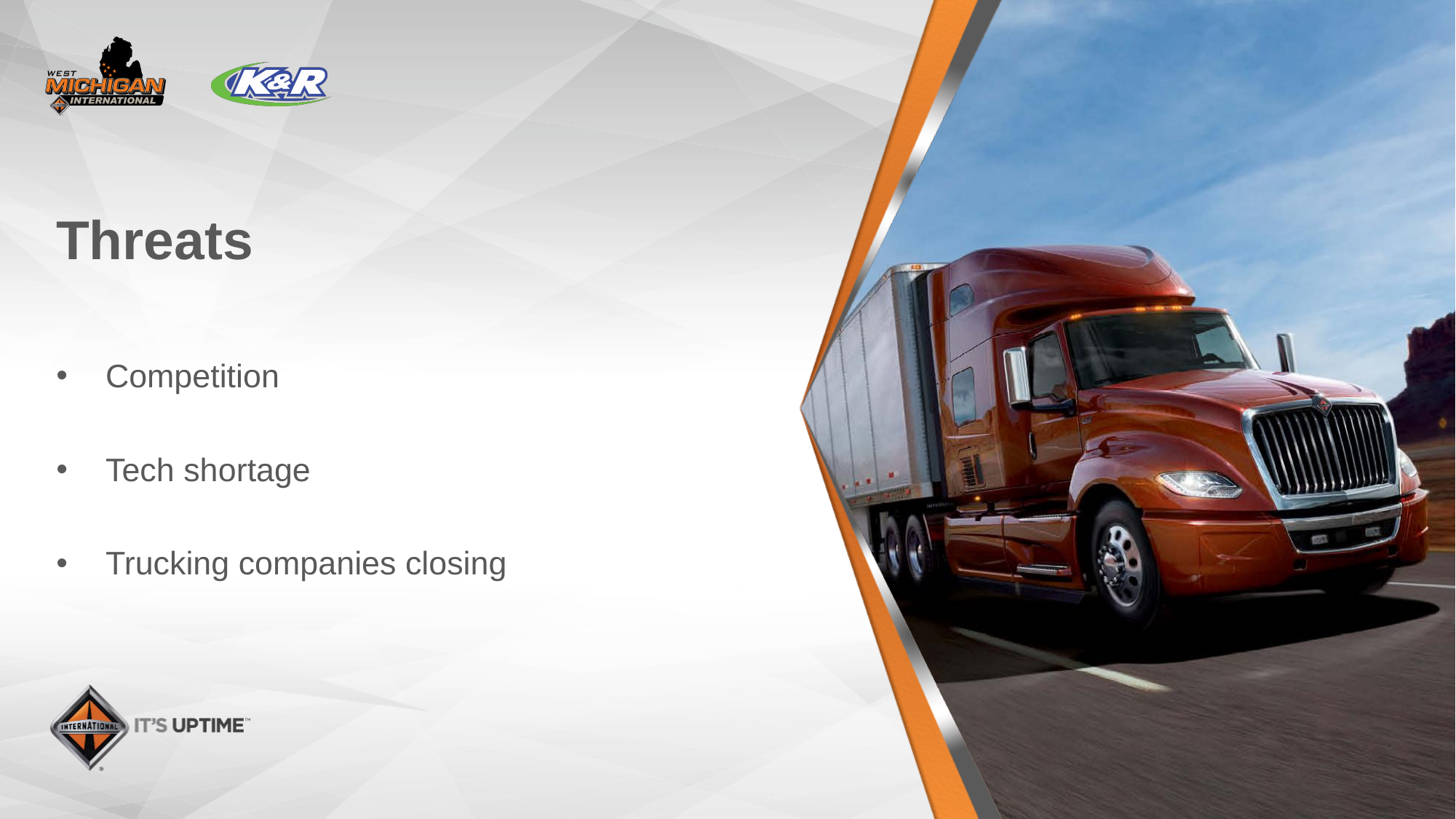

# Threats
Competition

Tech shortage

Trucking companies closing